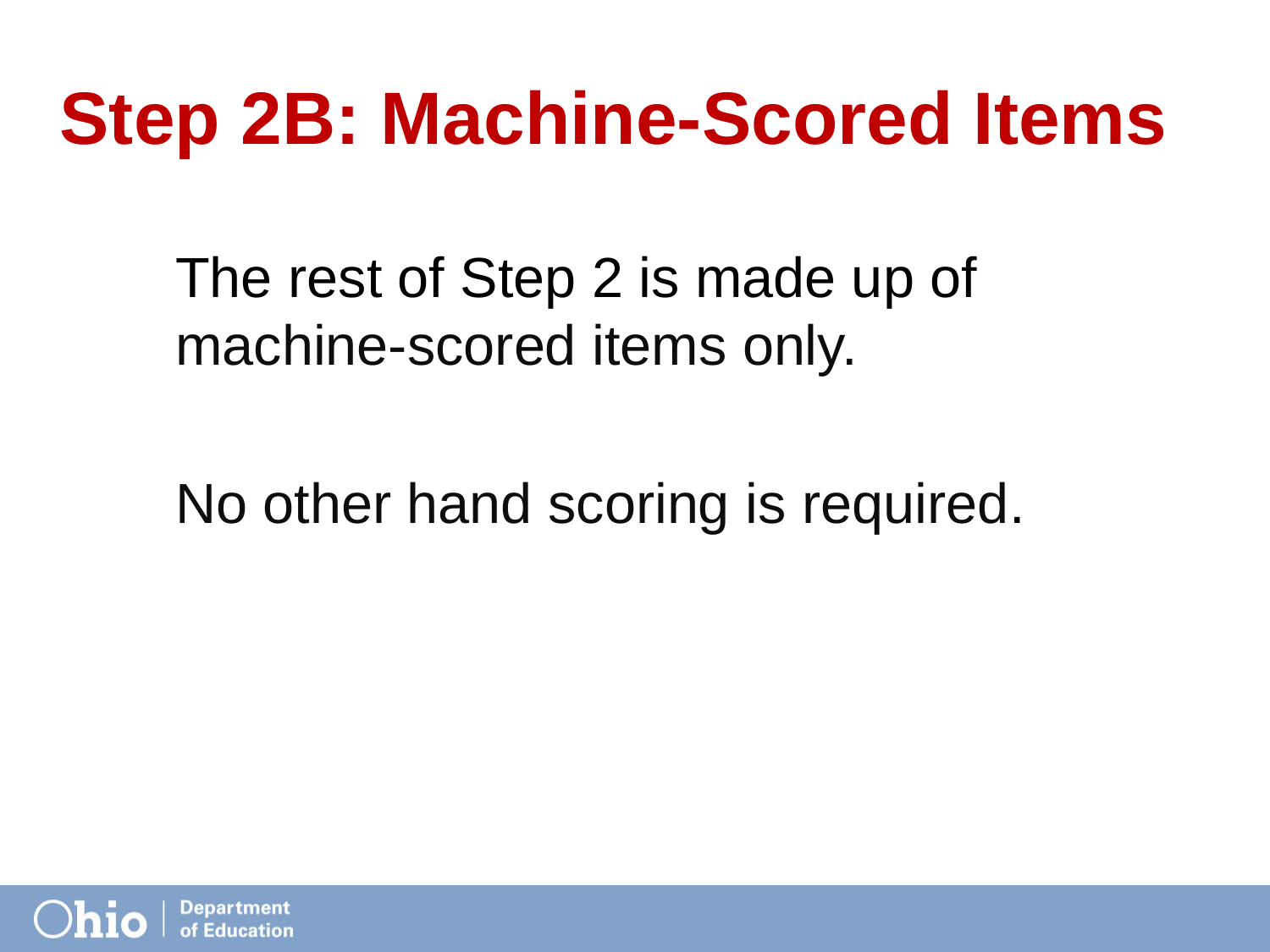

# Step 2B: Machine-Scored Items
The rest of Step 2 is made up of machine-scored items only.

No other hand scoring is required.